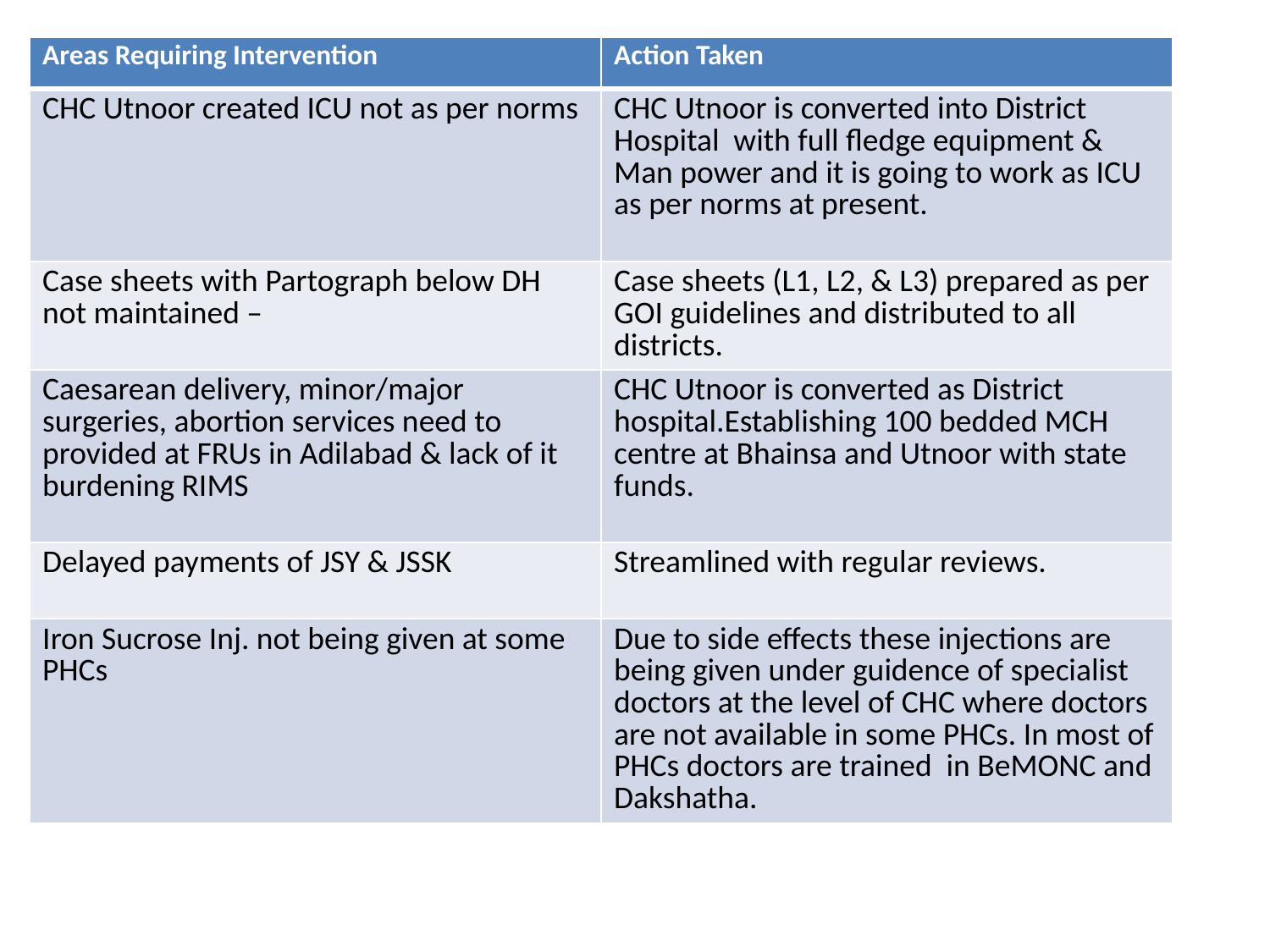

| Areas Requiring Intervention | Action Taken |
| --- | --- |
| CHC Utnoor created ICU not as per norms | CHC Utnoor is converted into District Hospital with full fledge equipment & Man power and it is going to work as ICU as per norms at present. |
| Case sheets with Partograph below DH not maintained – | Case sheets (L1, L2, & L3) prepared as per GOI guidelines and distributed to all districts. |
| Caesarean delivery, minor/major surgeries, abortion services need to provided at FRUs in Adilabad & lack of it burdening RIMS | CHC Utnoor is converted as District hospital.Establishing 100 bedded MCH centre at Bhainsa and Utnoor with state funds. |
| Delayed payments of JSY & JSSK | Streamlined with regular reviews. |
| Iron Sucrose Inj. not being given at some PHCs | Due to side effects these injections are being given under guidence of specialist doctors at the level of CHC where doctors are not available in some PHCs. In most of PHCs doctors are trained in BeMONC and Dakshatha. |